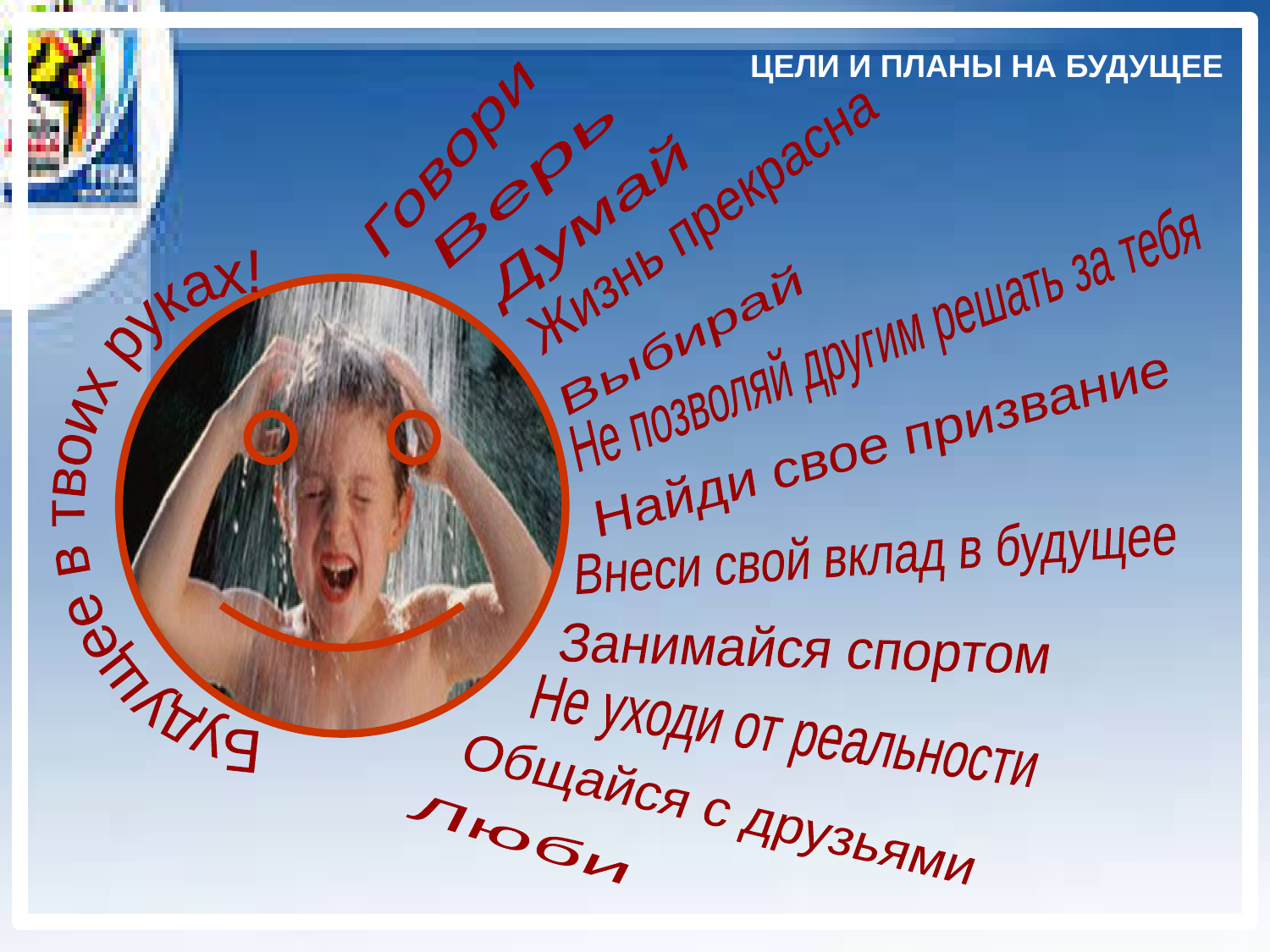

ЦЕЛИ И ПЛАНЫ НА БУДУЩЕЕ
Говори
Верь
Жизнь прекрасна
Думай
Не позволяй другим решать за тебя

Выбирай
Будущее в твоих руках!
Найди свое призвание
Внеси свой вклад в будущее
Занимайся спортом
Не уходи от реальности
Общайся с друзьями
Люби